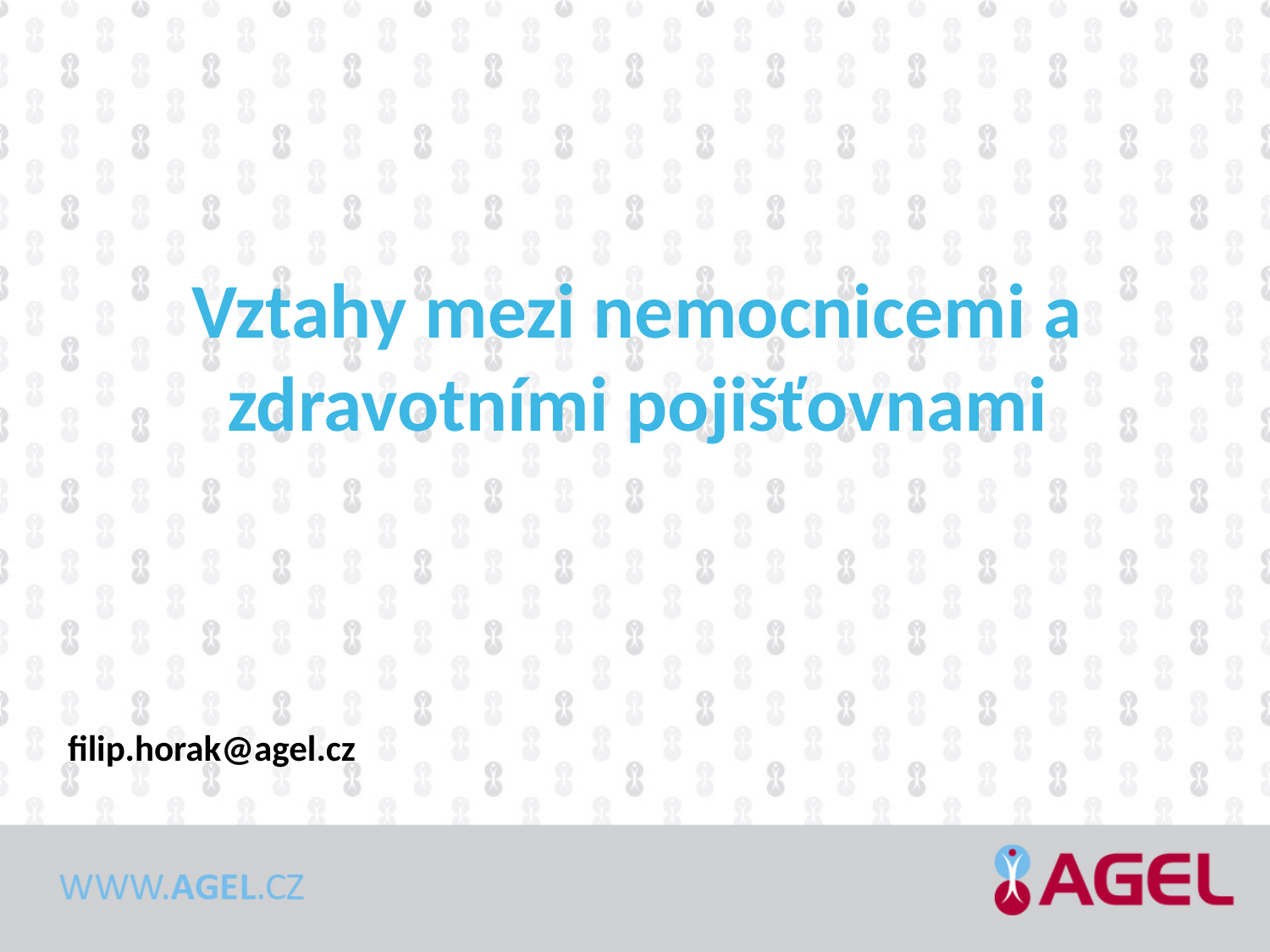

# Vztahy mezi nemocnicemi a zdravotními pojišťovnami

filip.horak@agel.cz